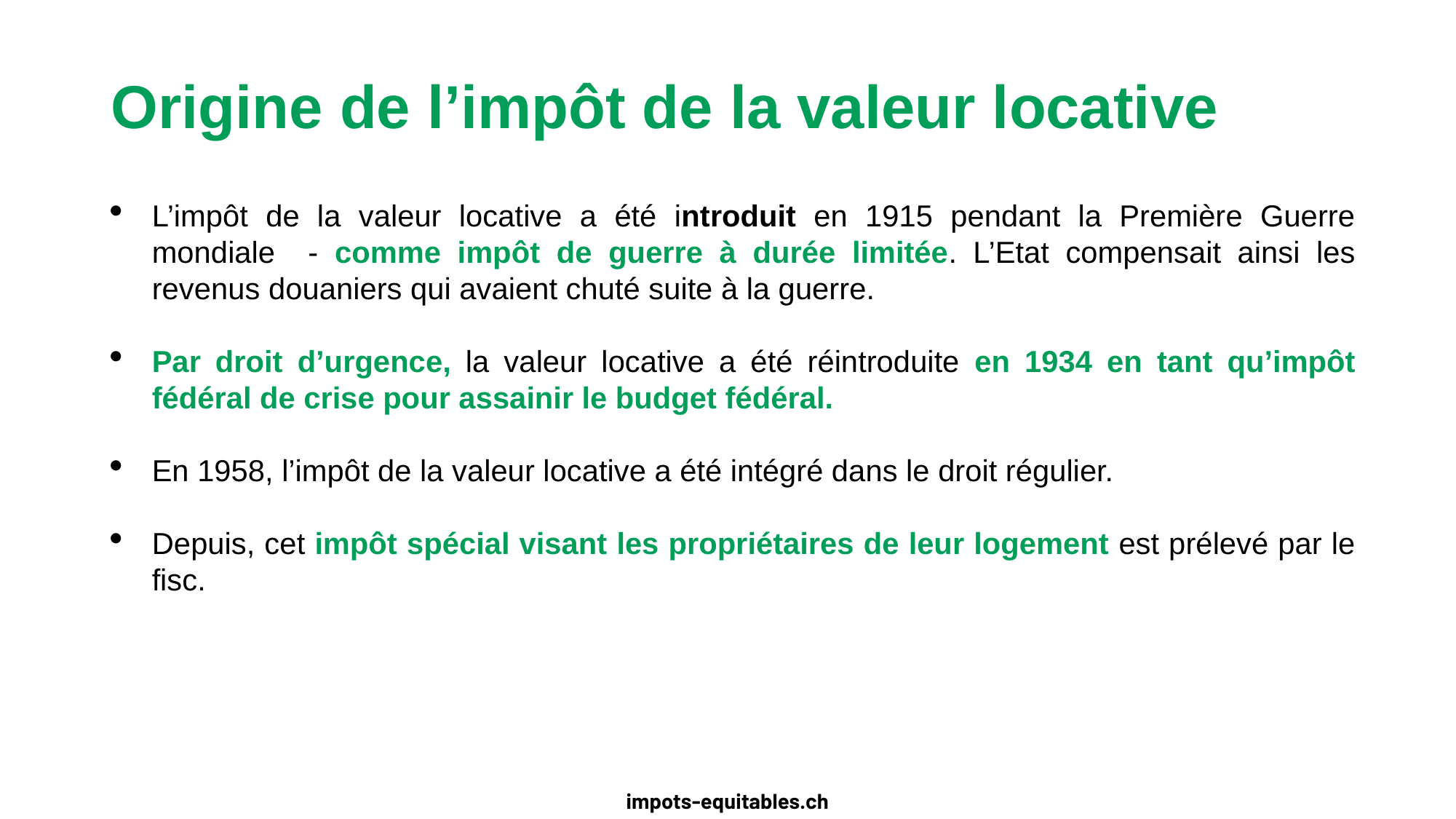

# Origine de l’impôt de la valeur locative
L’impôt de la valeur locative a été introduit en 1915 pendant la Première Guerre mondiale  - comme impôt de guerre à durée limitée. L’Etat compensait ainsi les revenus douaniers qui avaient chuté suite à la guerre.
Par droit d’urgence, la valeur locative a été réintroduite en 1934 en tant qu’impôt fédéral de crise pour assainir le budget fédéral.
En 1958, l’impôt de la valeur locative a été intégré dans le droit régulier.
Depuis, cet impôt spécial visant les propriétaires de leur logement est prélevé par le fisc.
impots-equitables.ch